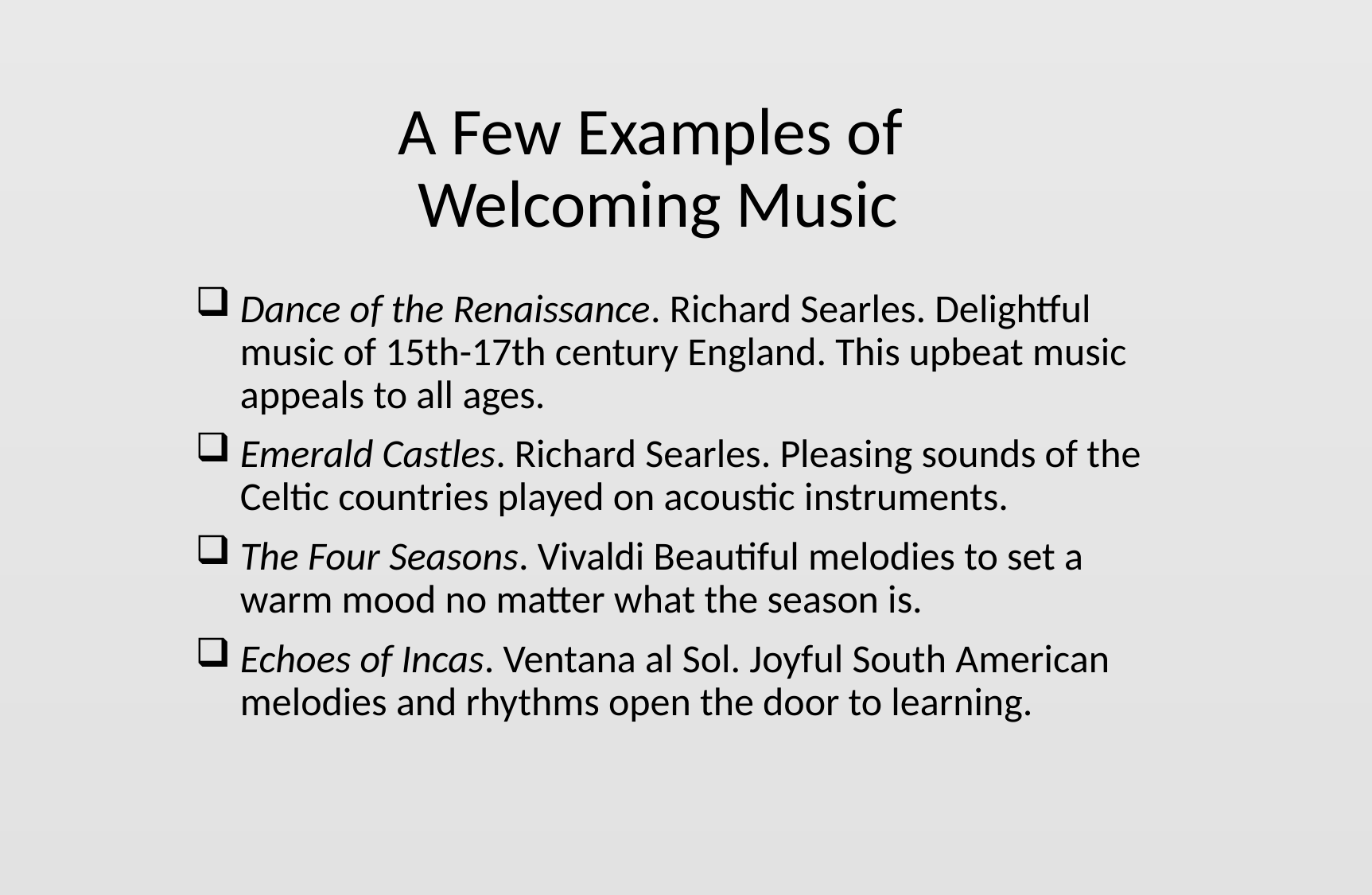

# A Few Examples of Welcoming Music
Dance of the Renaissance. Richard Searles. Delightful music of 15th-17th century England. This upbeat music appeals to all ages.
Emerald Castles. Richard Searles. Pleasing sounds of the Celtic countries played on acoustic instruments.
The Four Seasons. Vivaldi Beautiful melodies to set a warm mood no matter what the season is.
Echoes of Incas. Ventana al Sol. Joyful South American melodies and rhythms open the door to learning.